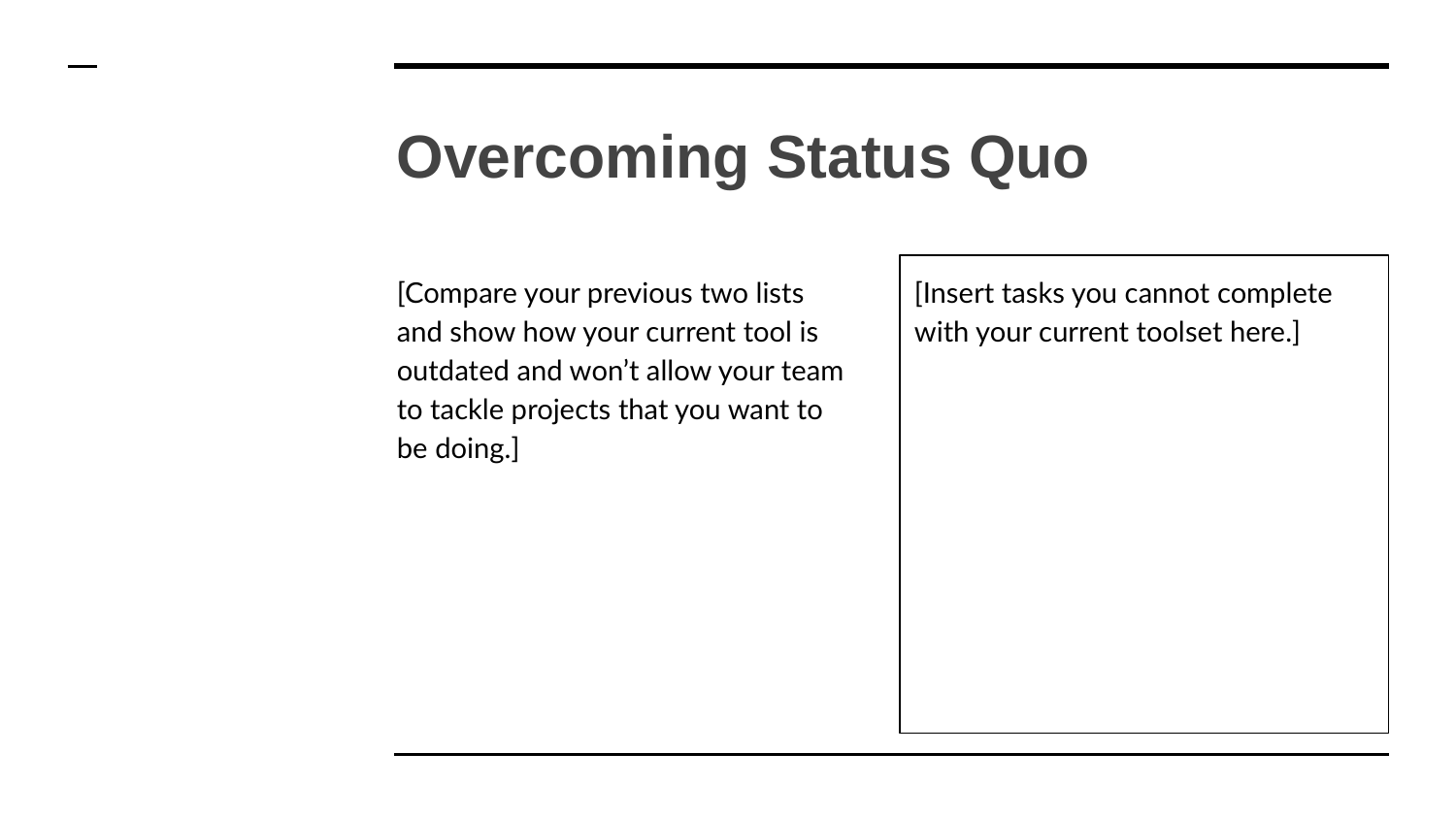

# Overcoming Status Quo
[Compare your previous two lists and show how your current tool is outdated and won’t allow your team to tackle projects that you want to be doing.]
[Insert tasks you cannot complete with your current toolset here.]